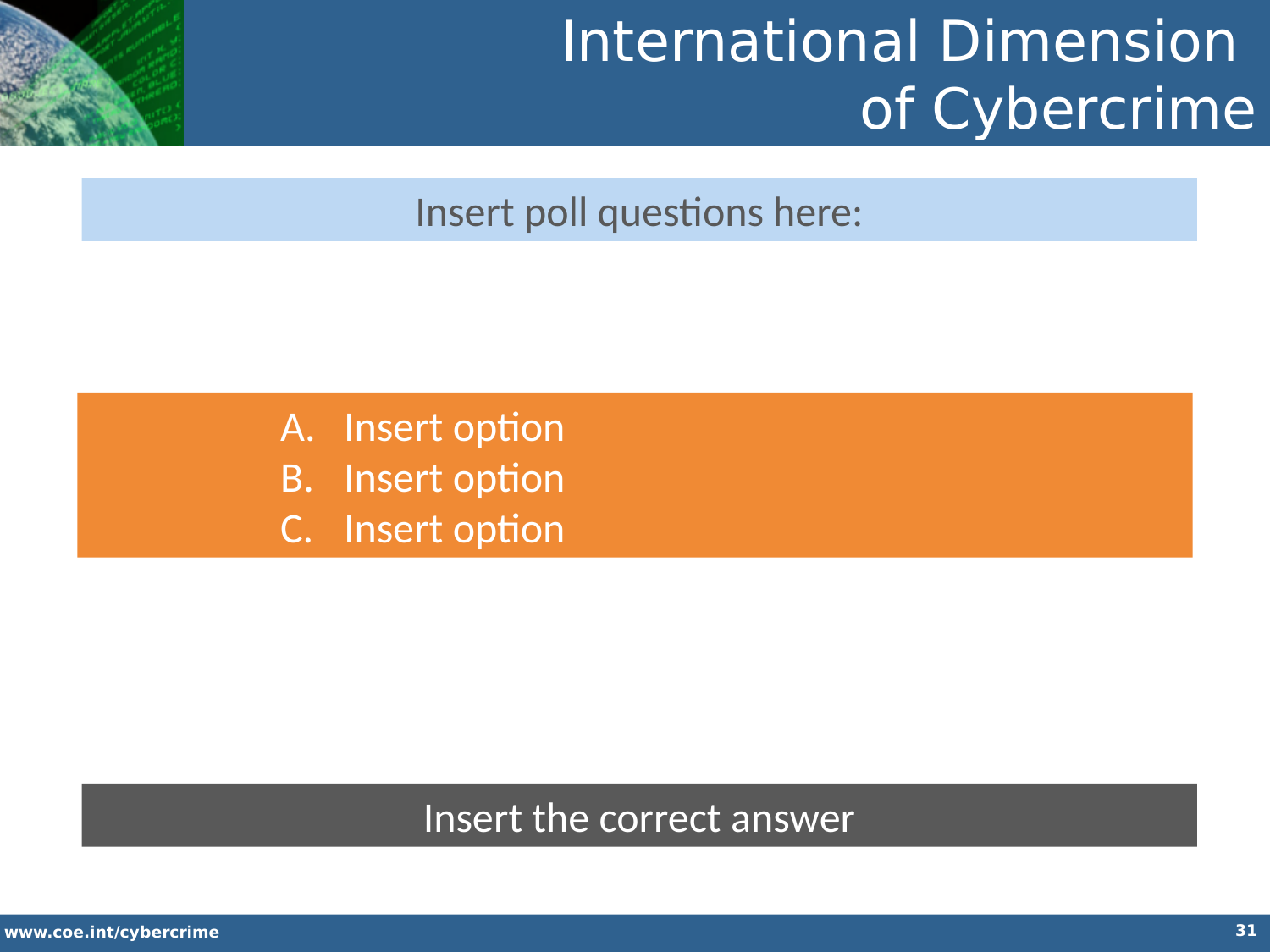

International Dimension
of Cybercrime
Insert poll questions here:
Insert option
Insert option
Insert option
Insert the correct answer
31